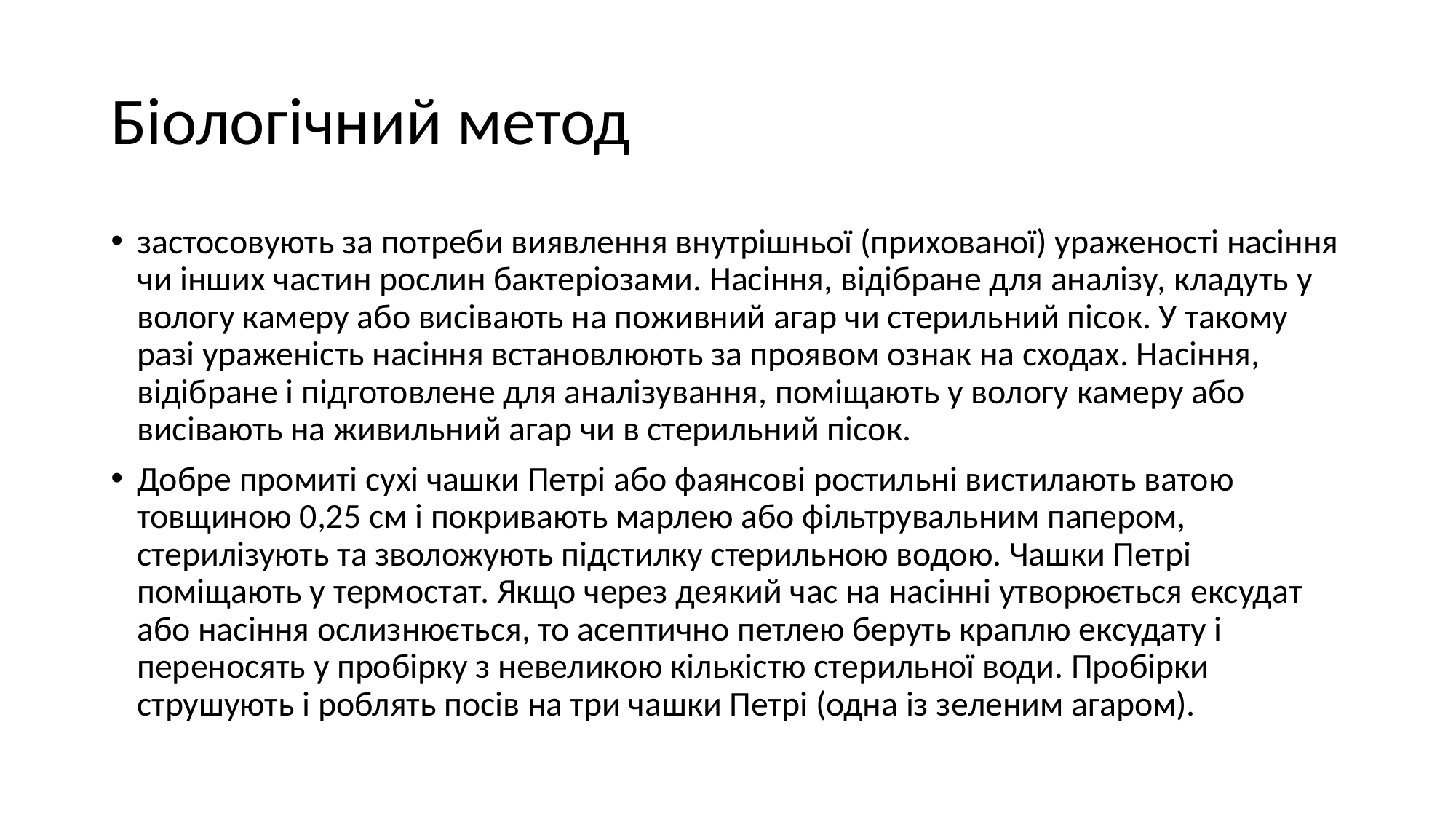

# Біологічний метод
застосовують за потреби виявлення внутрішньої (прихованої) ураженості насіння чи інших частин рослин бактеріозами. Насіння, відібране для аналізу, кладуть у вологу камеру або висівають на поживний агар чи стерильний пісок. У такому разі ураженість насіння встановлюють за проявом ознак на сходах. Насіння, відібране і підготовлене для аналізування, поміщають у вологу камеру або висівають на живильний агар чи в стерильний пісок.
Добре промиті сухі чашки Петрі або фаянсові ростильні вистилають ватою товщиною 0,25 см і покривають марлею або фільтрувальним папером, стерилізують та зволожують підстилку стерильною водою. Чашки Петрі поміщають у термостат. Якщо через деякий час на насінні утворюється ексудат або насіння ослизнюється, то асептично петлею беруть краплю ексудату і переносять у пробірку з невеликою кількістю стерильної води. Пробірки струшують і роблять посів на три чашки Петрі (одна із зеленим агаром).